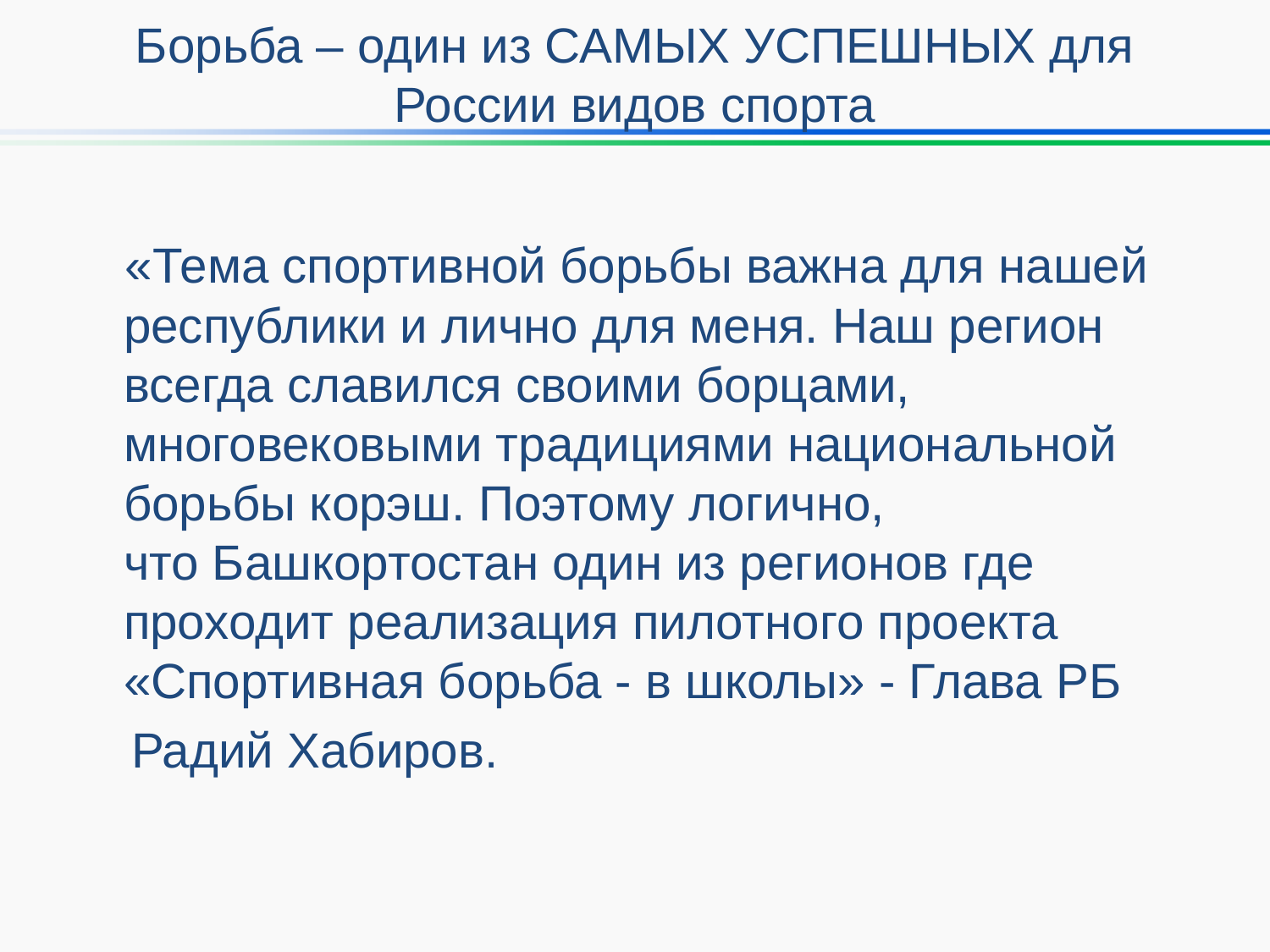

# Борьба – один из САМЫХ УСПЕШНЫХ для России видов спорта
    «Тема спортивной борьбы важна для нашей республики и лично для меня. Наш регион всегда славился своими борцами, многовековыми традициями национальной борьбы корэш. Поэтому логично,                  что Башкортостан один из регионов где проходит реализация пилотного проекта «Спортивная борьба - в школы» - Глава РБ
    Радий Хабиров.